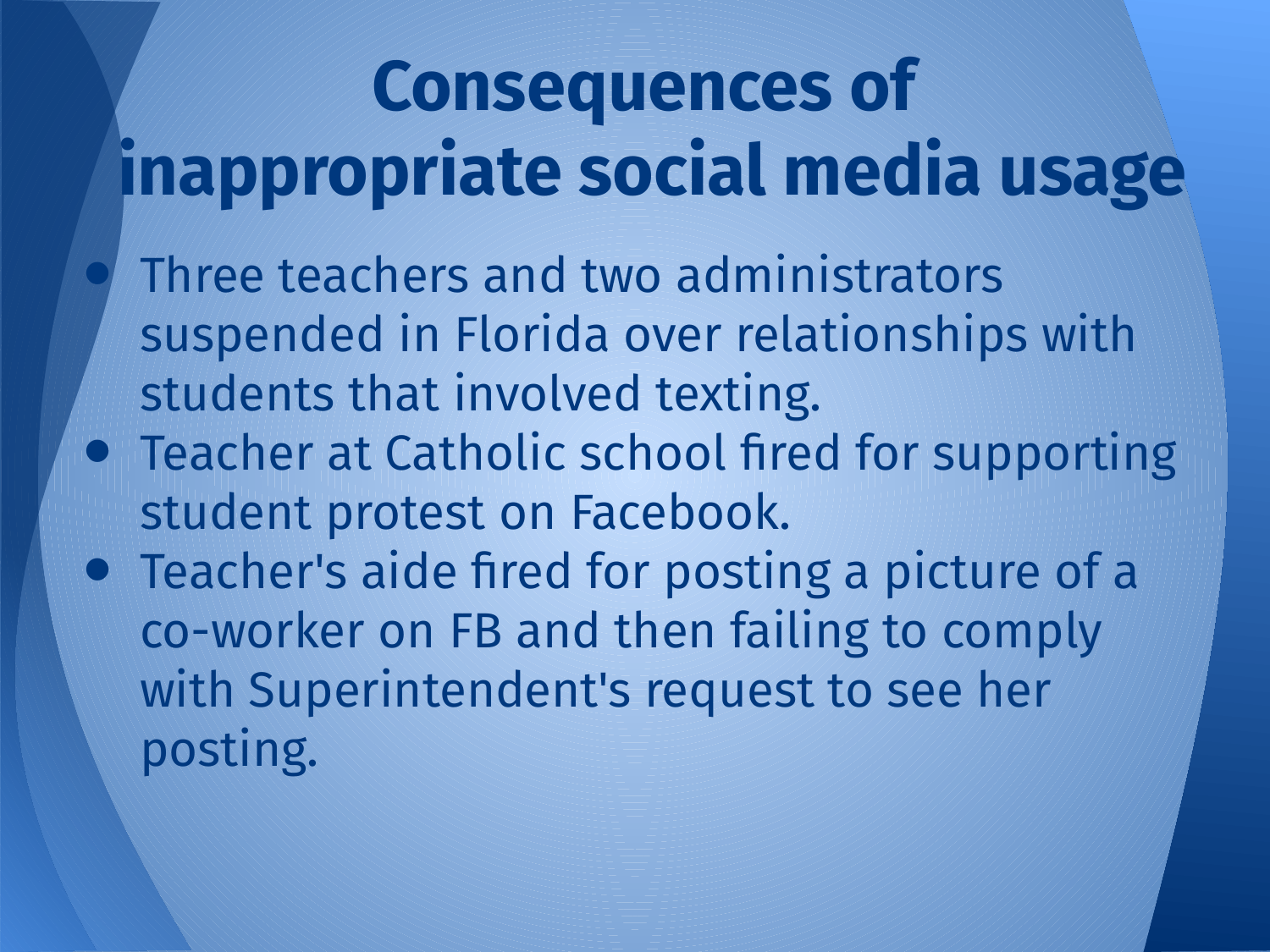

# Consequences of
inappropriate social media usage
Three teachers and two administrators suspended in Florida over relationships with students that involved texting.
Teacher at Catholic school fired for supporting student protest on Facebook.
Teacher's aide fired for posting a picture of a co-worker on FB and then failing to comply with Superintendent's request to see her posting.